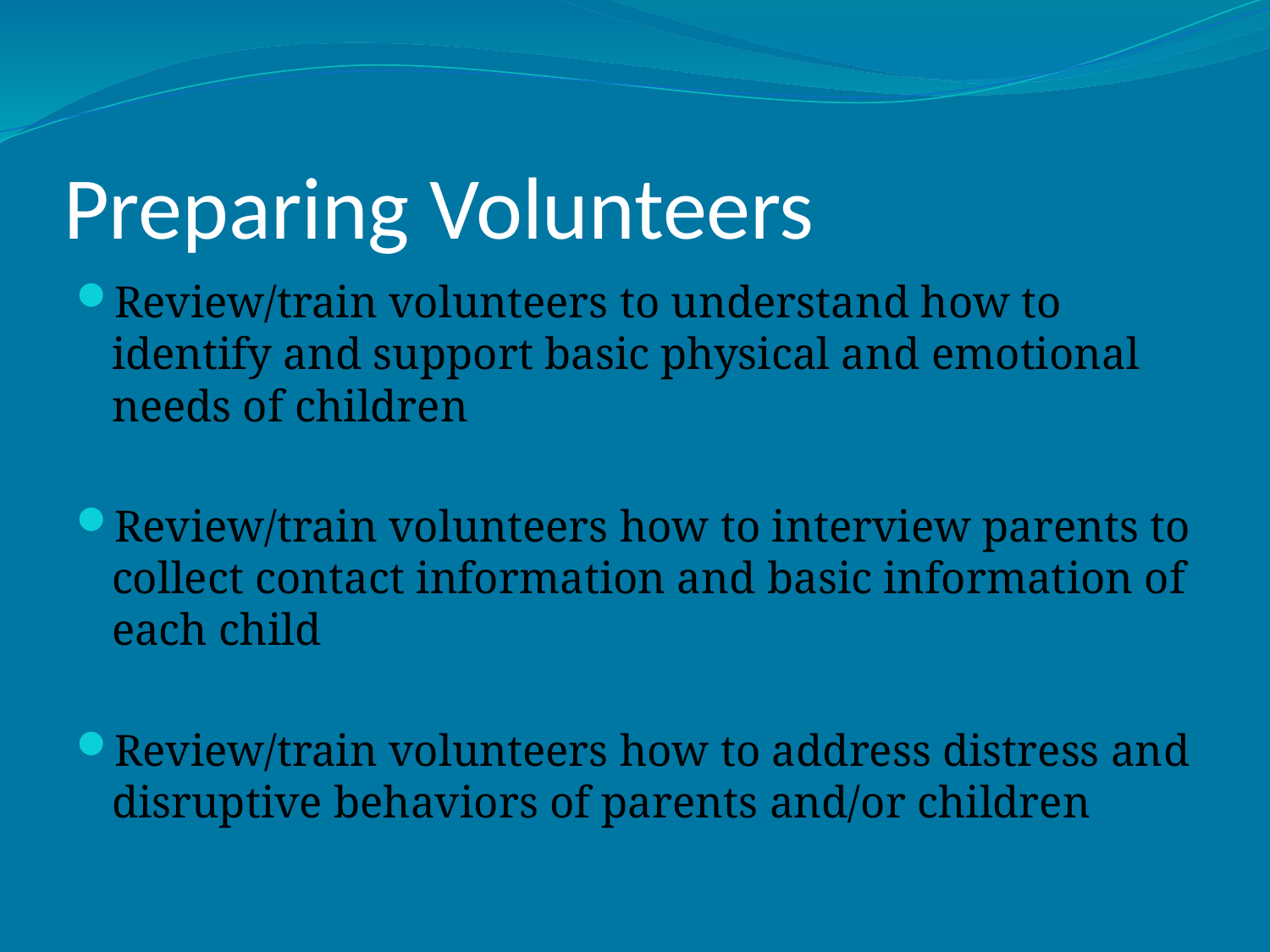

# Preparing Volunteers
Review/train volunteers to understand how to identify and support basic physical and emotional needs of children

Review/train volunteers how to interview parents to collect contact information and basic information of each child

Review/train volunteers how to address distress and disruptive behaviors of parents and/or children